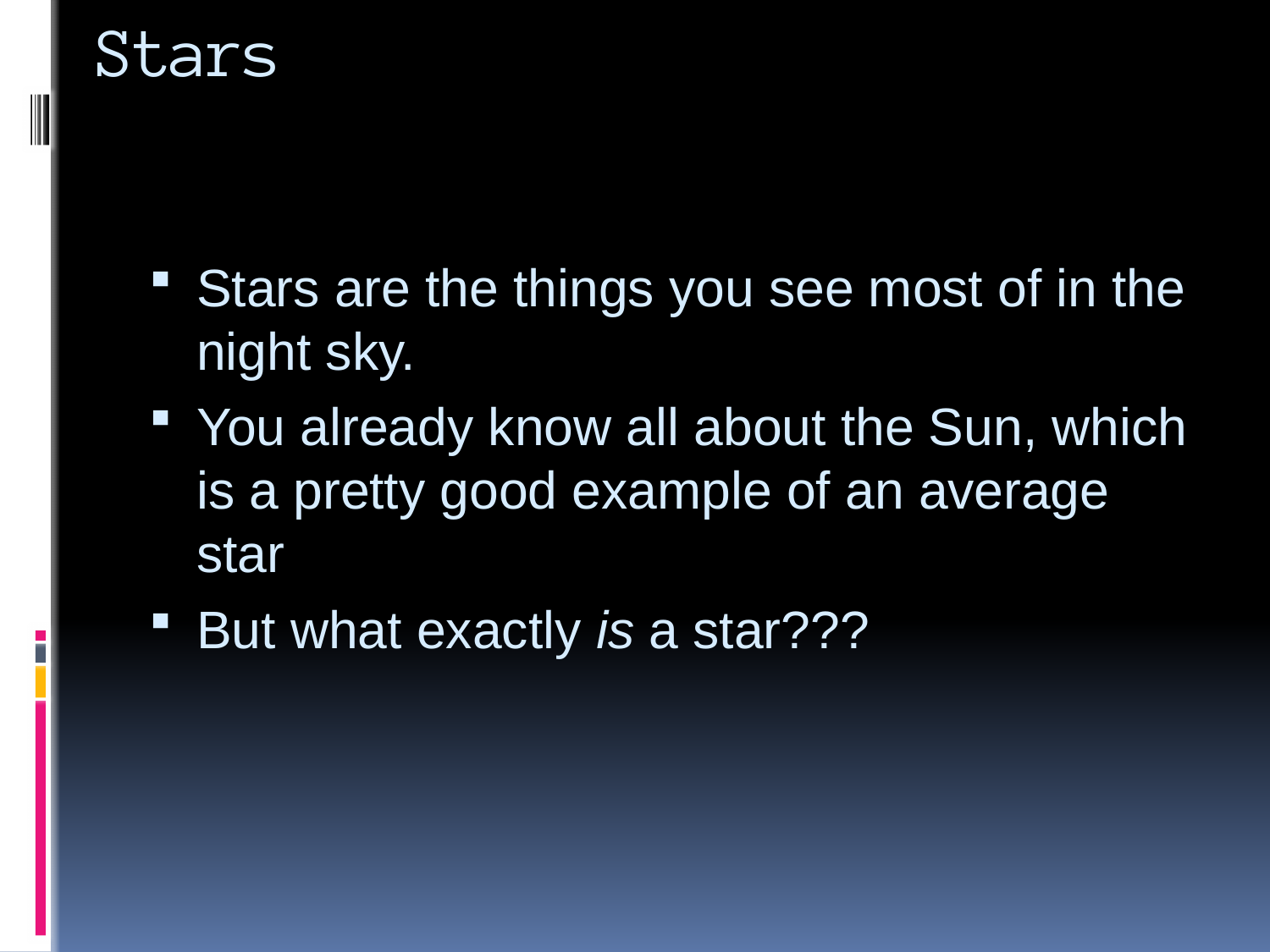

# Stars
Stars are the things you see most of in the night sky.
You already know all about the Sun, which is a pretty good example of an average star
But what exactly is a star???